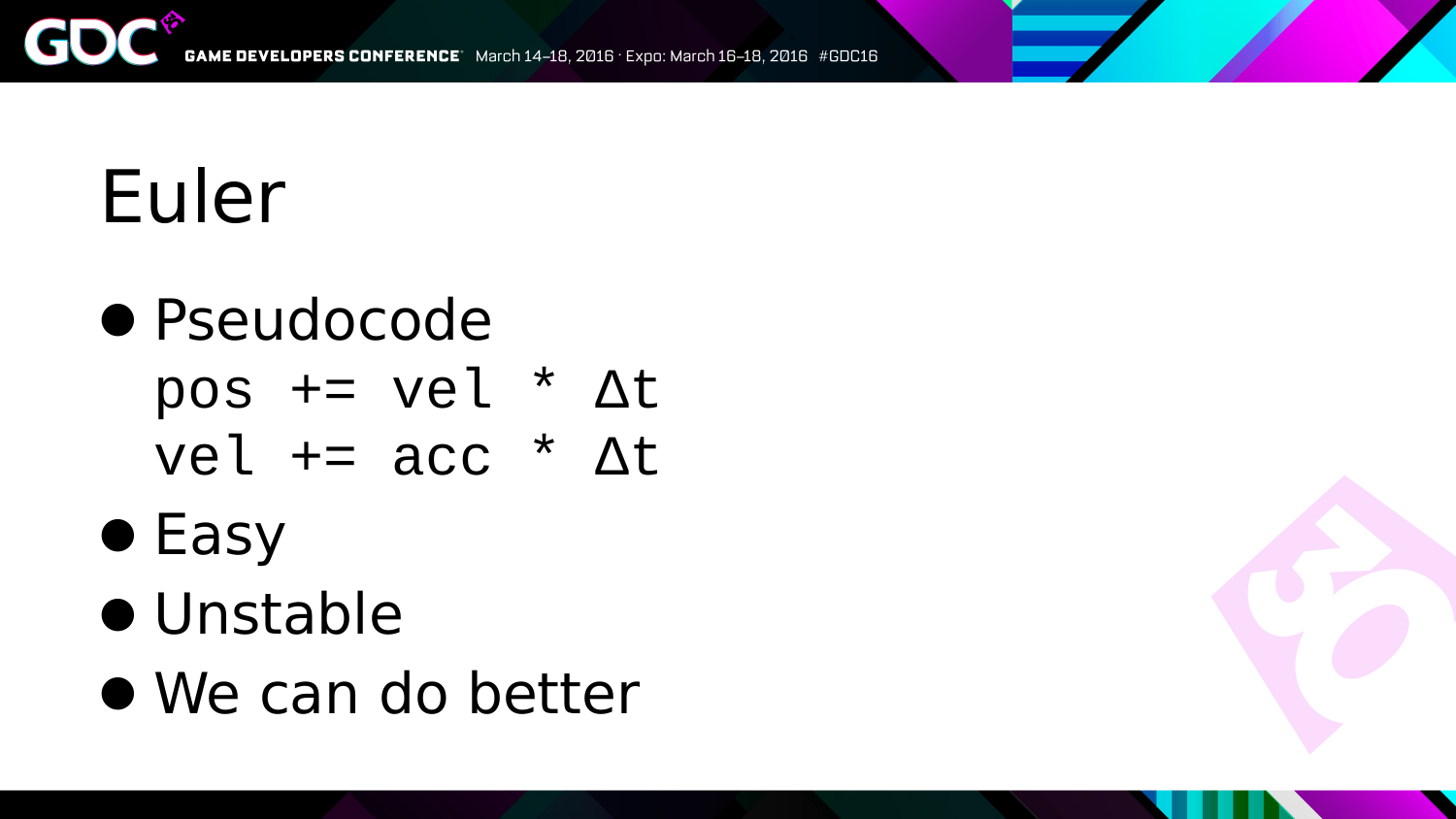

# Euler
Pseudocode
pos += vel * Δt
vel += acc * Δt
Easy
Unstable
We can do better